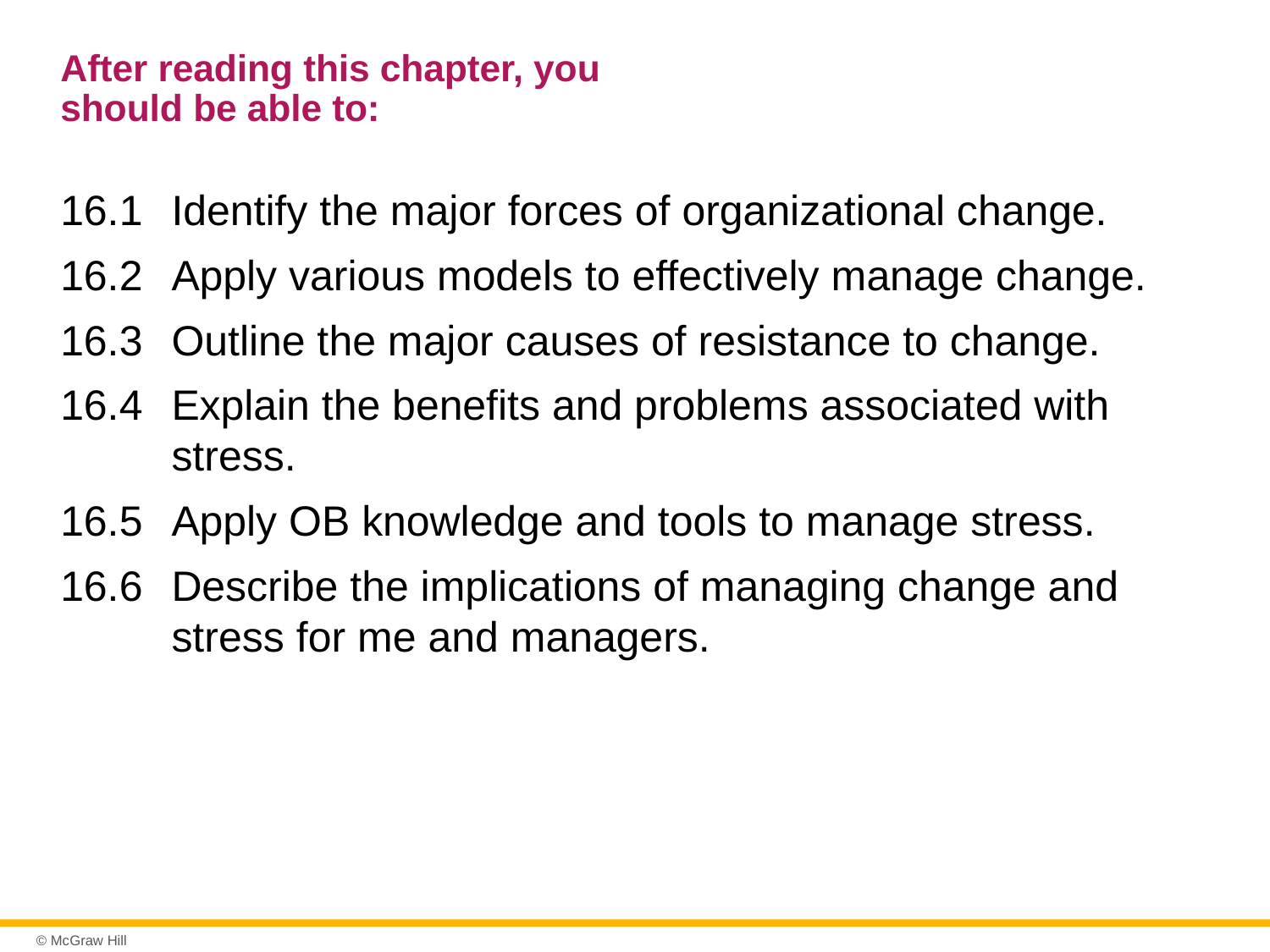

# After reading this chapter, you should be able to:
16.1	Identify the major forces of organizational change.
16.2	Apply various models to effectively manage change.
16.3	Outline the major causes of resistance to change.
16.4	Explain the benefits and problems associated with stress.
16.5	Apply OB knowledge and tools to manage stress.
16.6	Describe the implications of managing change and stress for me and managers.